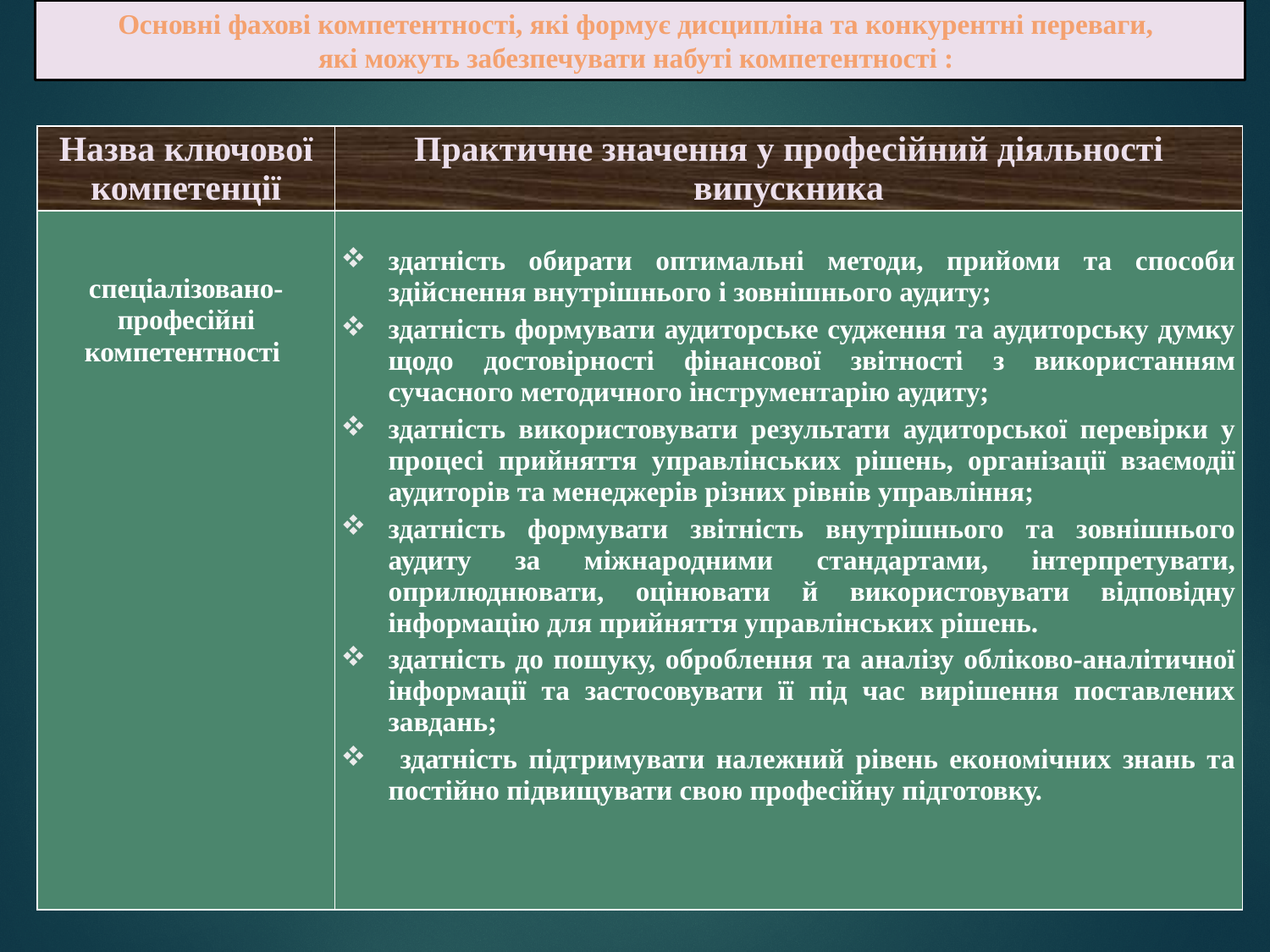

Основні фахові компетентності, які формує дисципліна та конкурентні переваги,
які можуть забезпечувати набуті компетентності :
| Назва ключової компетенції | Практичне значення у професійний діяльності випускника |
| --- | --- |
| спеціалізовано-професійні компетентності | здатність обирати оптимальні методи, прийоми та способи здійснення внутрішнього і зовнішнього аудиту; здатність формувати аудиторське судження та аудиторську думку щодо достовірності фінансової звітності з використанням сучасного методичного інструментарію аудиту; здатність використовувати результати аудиторської перевірки у процесі прийняття управлінських рішень, організації взаємодії аудиторів та менеджерів різних рівнів управління; здатність формувати звітність внутрішнього та зовнішнього аудиту за міжнародними стандартами, інтерпретувати, оприлюднювати, оцінювати й використовувати відповідну інформацію для прийняття управлінських рішень. здатність до пошуку, оброблення та аналізу обліково-аналітичної інформації та застосовувати її під час вирішення поставлених завдань; здатність підтримувати належний рівень економічних знань та постійно підвищувати свою професійну підготовку. |